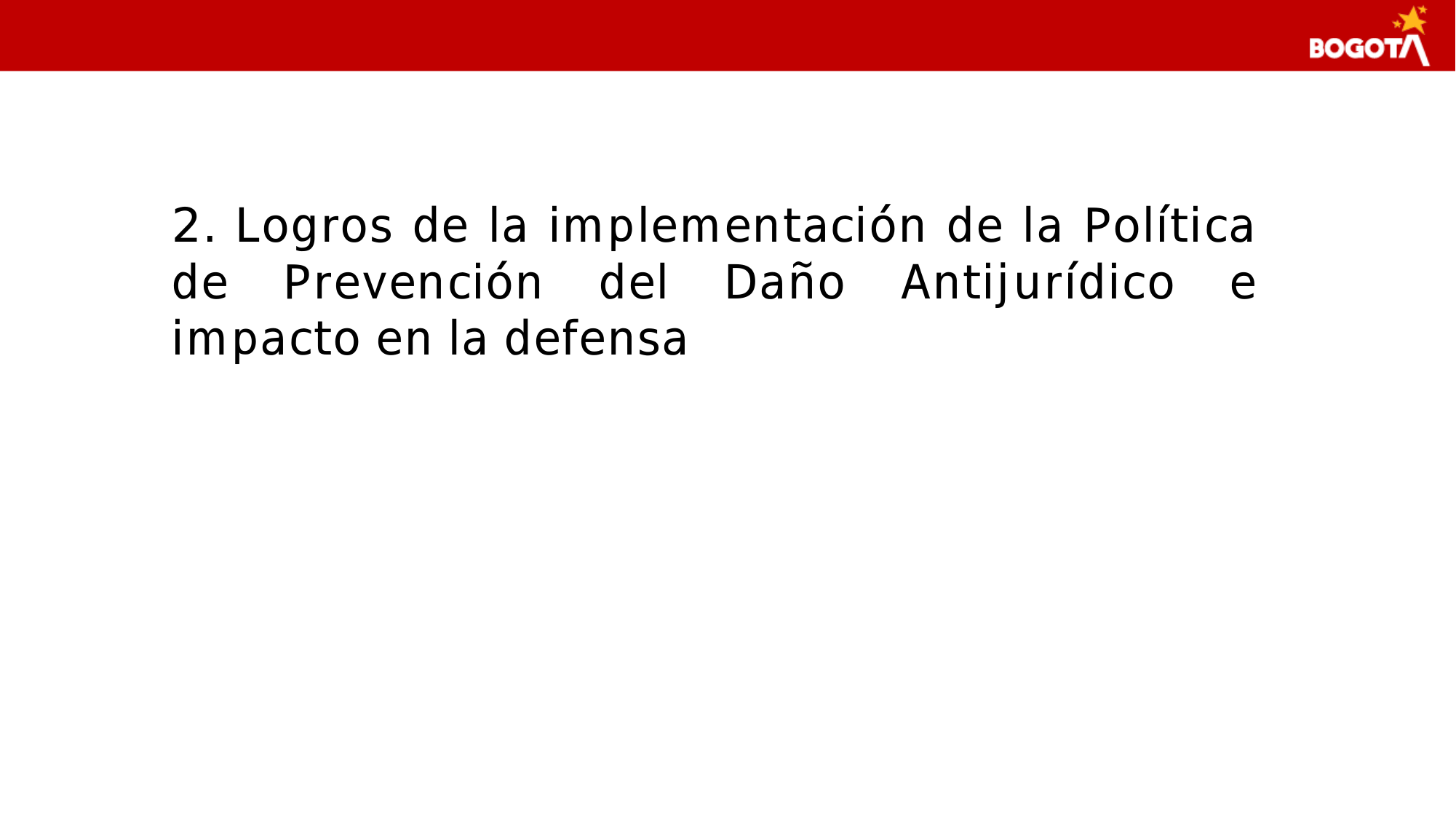

2. Logros de la implementación de la Política de Prevención del Daño Antijurídico e impacto en la defensa